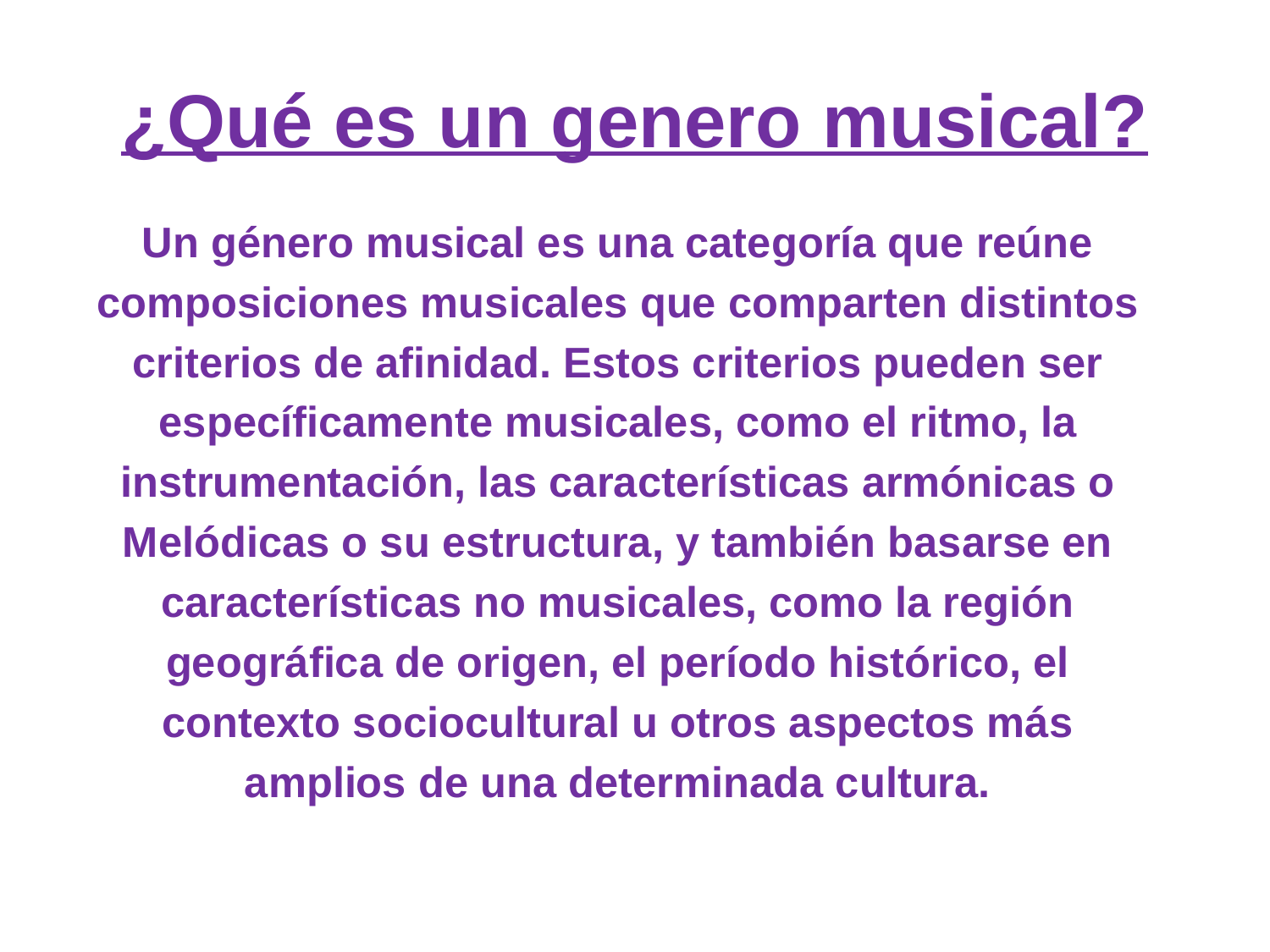

# ¿Qué es un genero musical?
Un género musical es una categoría que reúne
composiciones musicales que comparten distintos
criterios de afinidad. Estos criterios pueden ser
específicamente musicales, como el ritmo, la
instrumentación, las características armónicas o
Melódicas o su estructura, y también basarse en
características no musicales, como la región
geográfica de origen, el período histórico, el
contexto sociocultural u otros aspectos más
amplios de una determinada cultura.